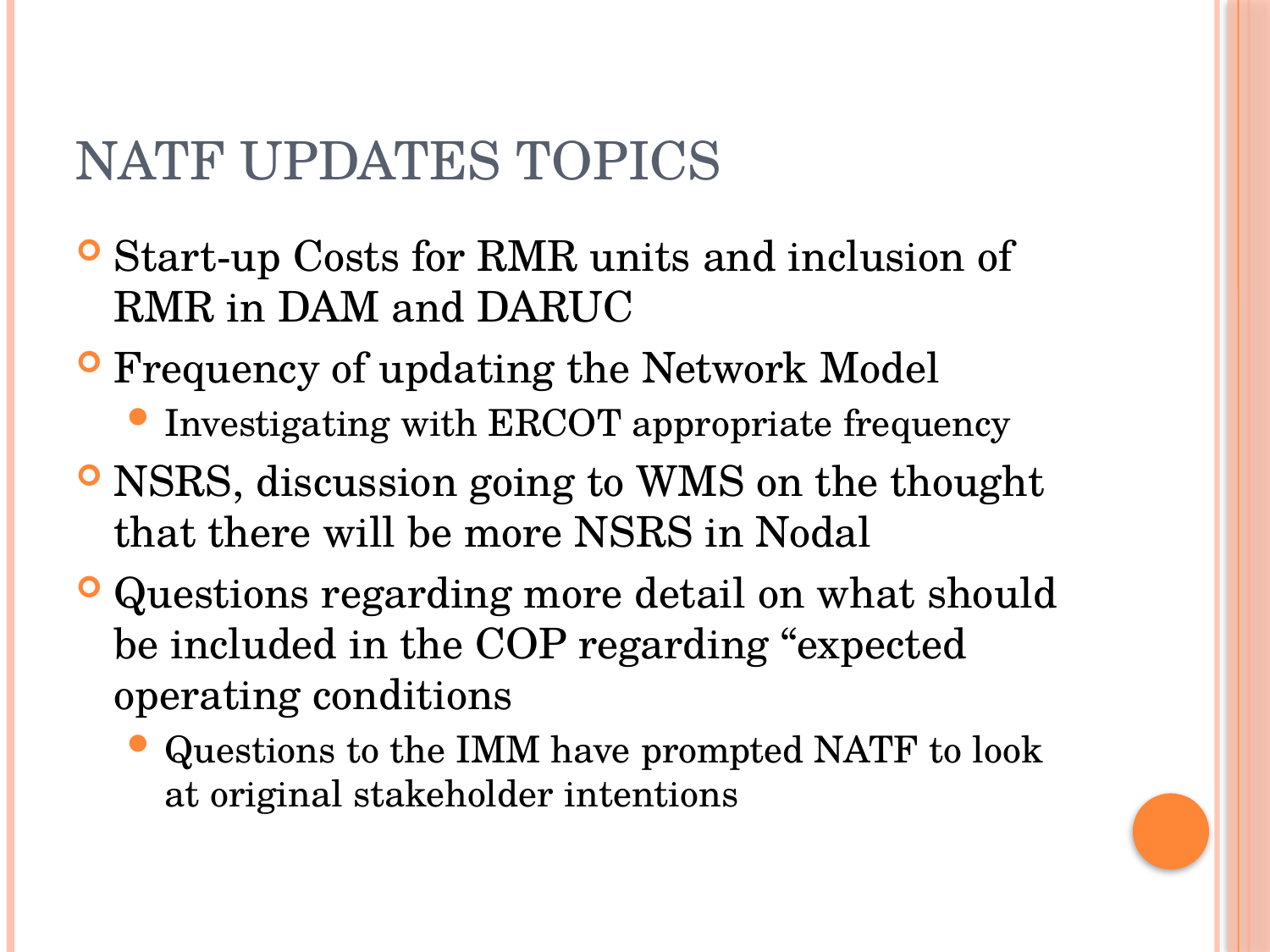

# NATF Updates Topics
Start-up Costs for RMR units and inclusion of RMR in DAM and DARUC
Frequency of updating the Network Model
Investigating with ERCOT appropriate frequency
NSRS, discussion going to WMS on the thought that there will be more NSRS in Nodal
Questions regarding more detail on what should be included in the COP regarding “expected operating conditions
Questions to the IMM have prompted NATF to look at original stakeholder intentions